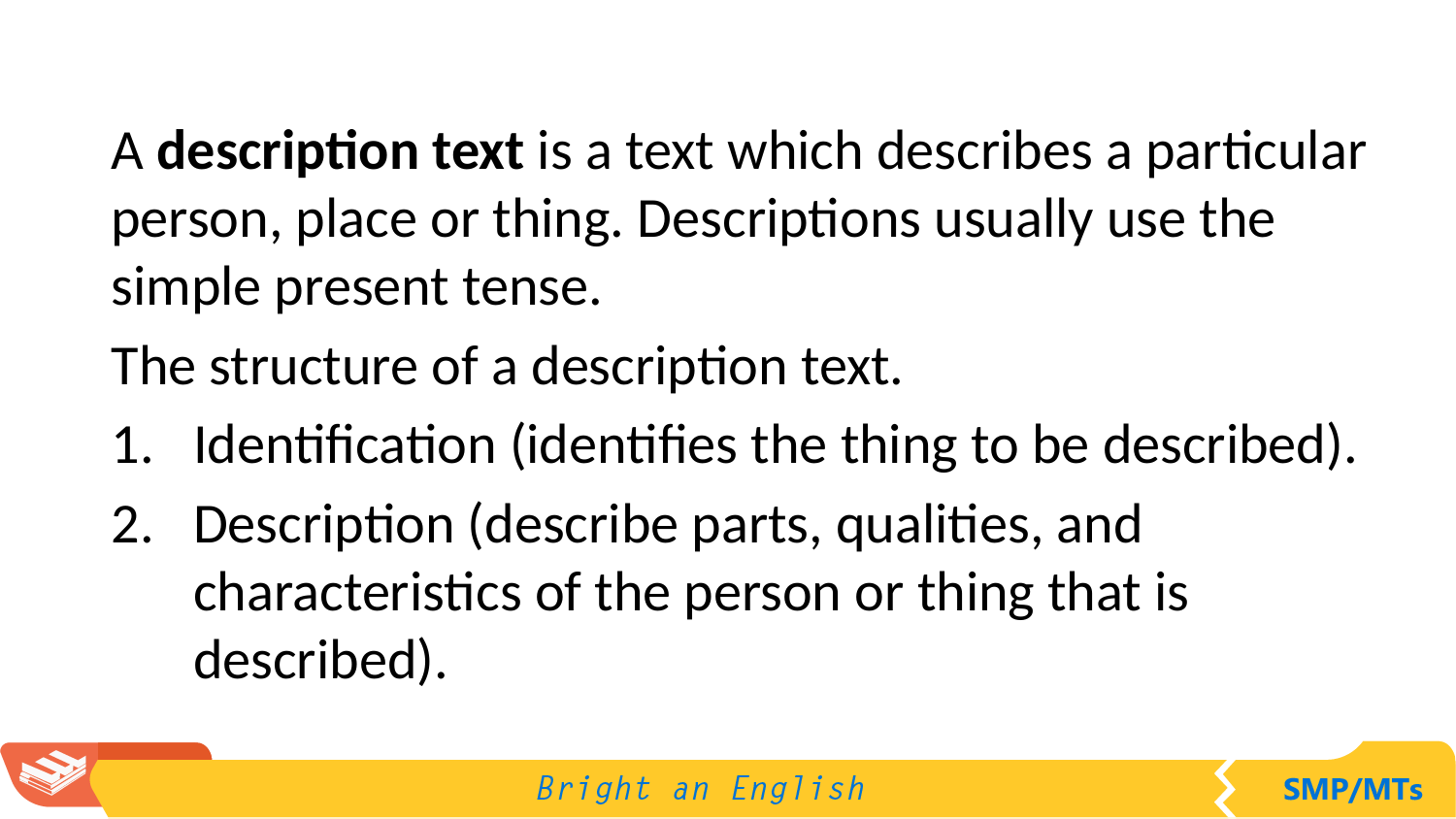

A description text is a text which describes a particular person, place or thing. Descriptions usually use the simple present tense.
The structure of a description text.
Identification (identifies the thing to be described).
Description (describe parts, qualities, and characteristics of the person or thing that is described).